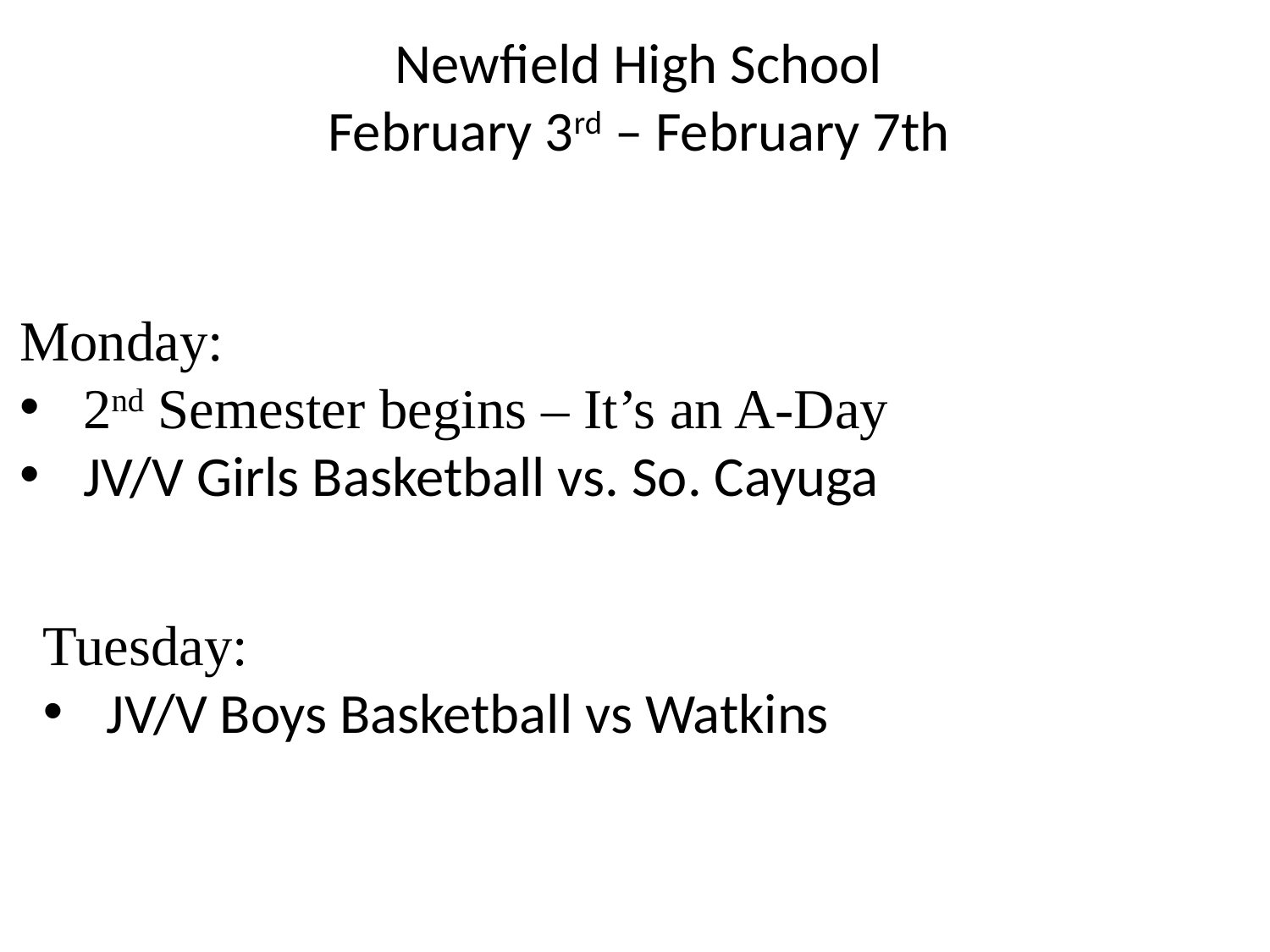

Newfield High School
February 3rd – February 7th
Monday:
2nd Semester begins – It’s an A-Day
JV/V Girls Basketball vs. So. Cayuga
Tuesday:
JV/V Boys Basketball vs Watkins